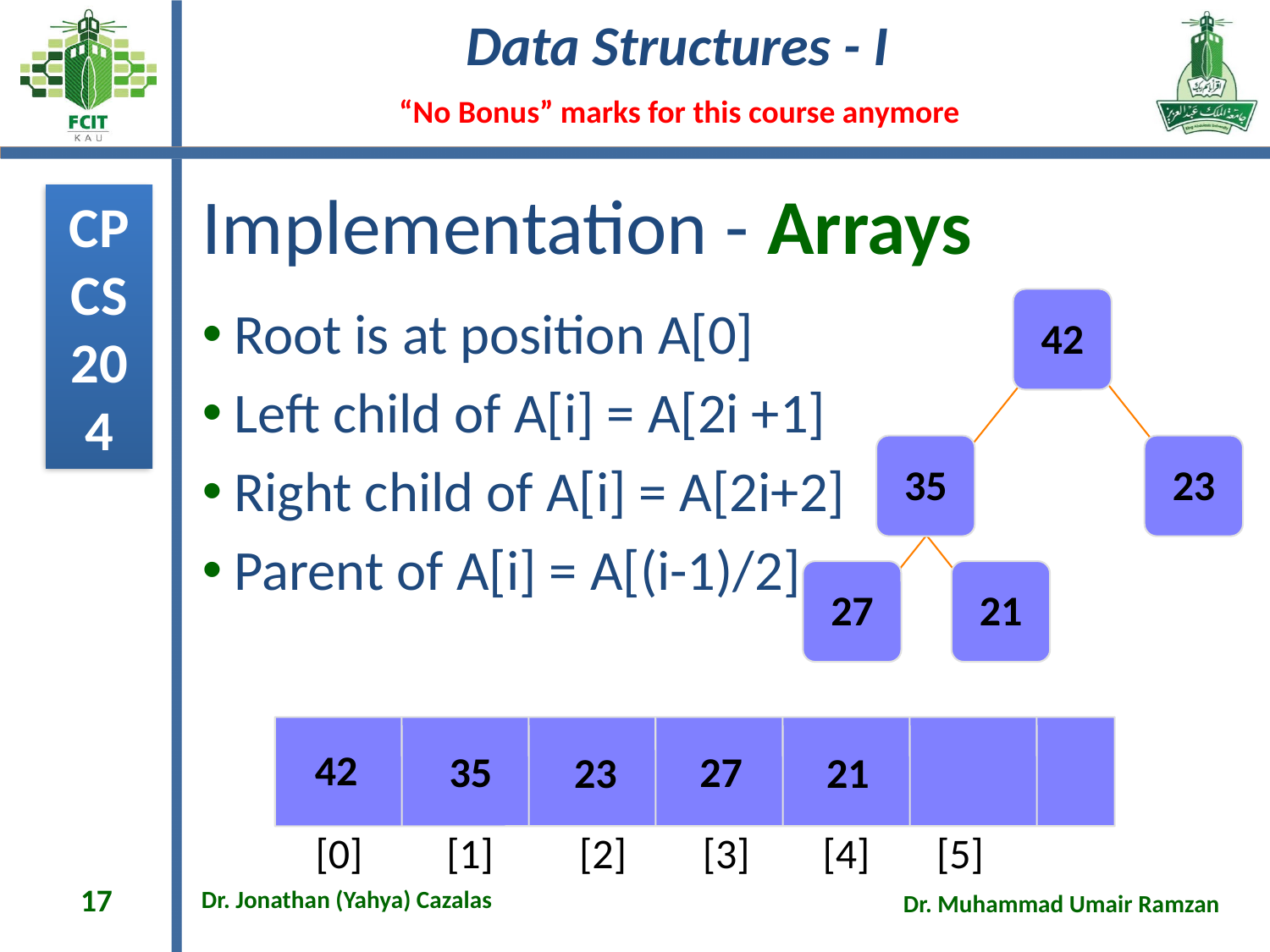

# Implementation - Arrays

42

35

23

27

21
Root is at position A[0]
Left child of A[i] = A[2i +1]
Right child of A[i] = A[2i+2]
Parent of A[i] = A[(i-1)/2]

42
35
27
23
21
    [0]                 [1]         [2]        [3]              [4]       [5]
17